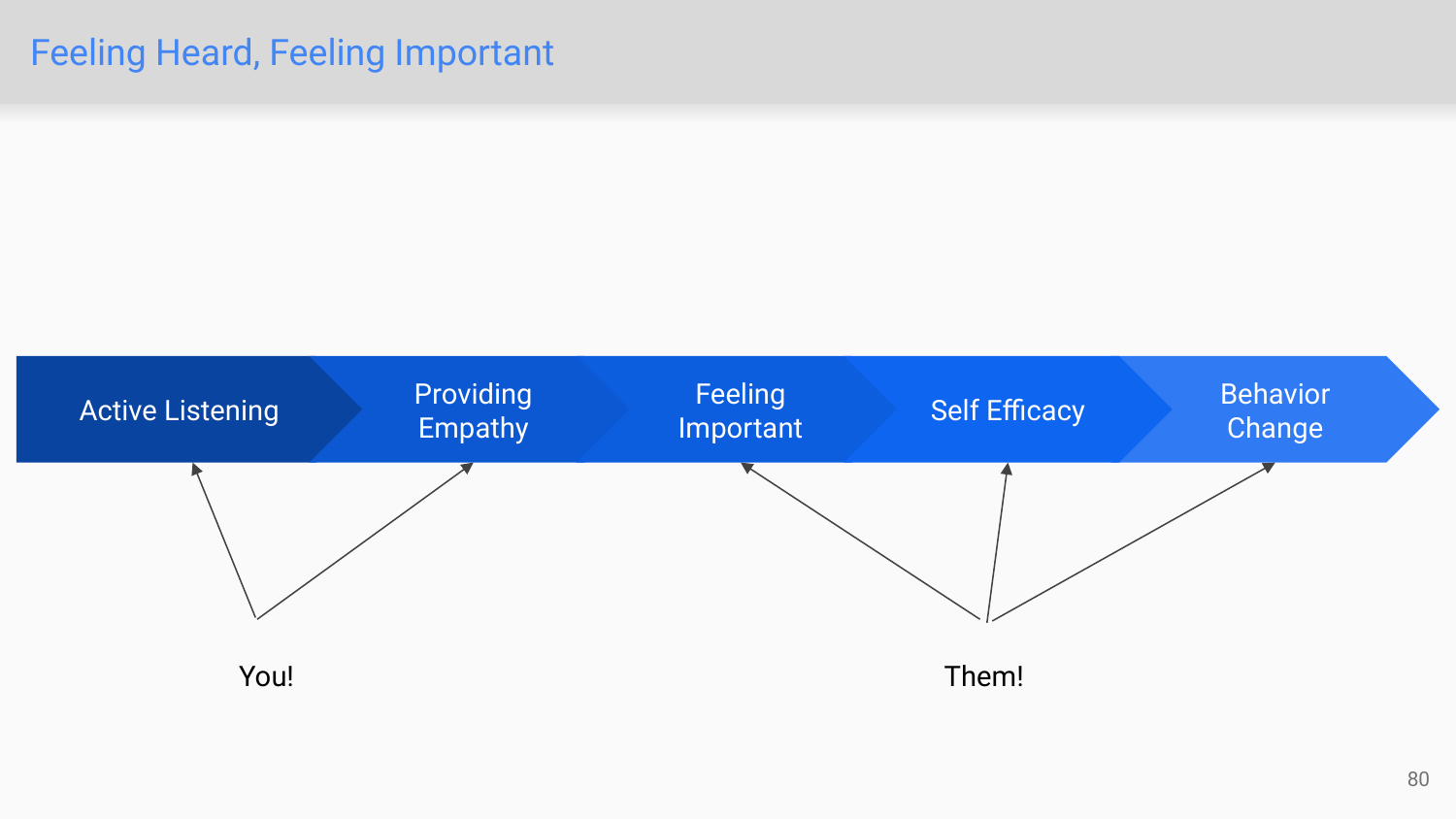

# Feeling Heard, Feeling Important

Providing Empathy
Feeling Important
Self Efficacy
Behavior Change
Active Listening
You!
Them!
80